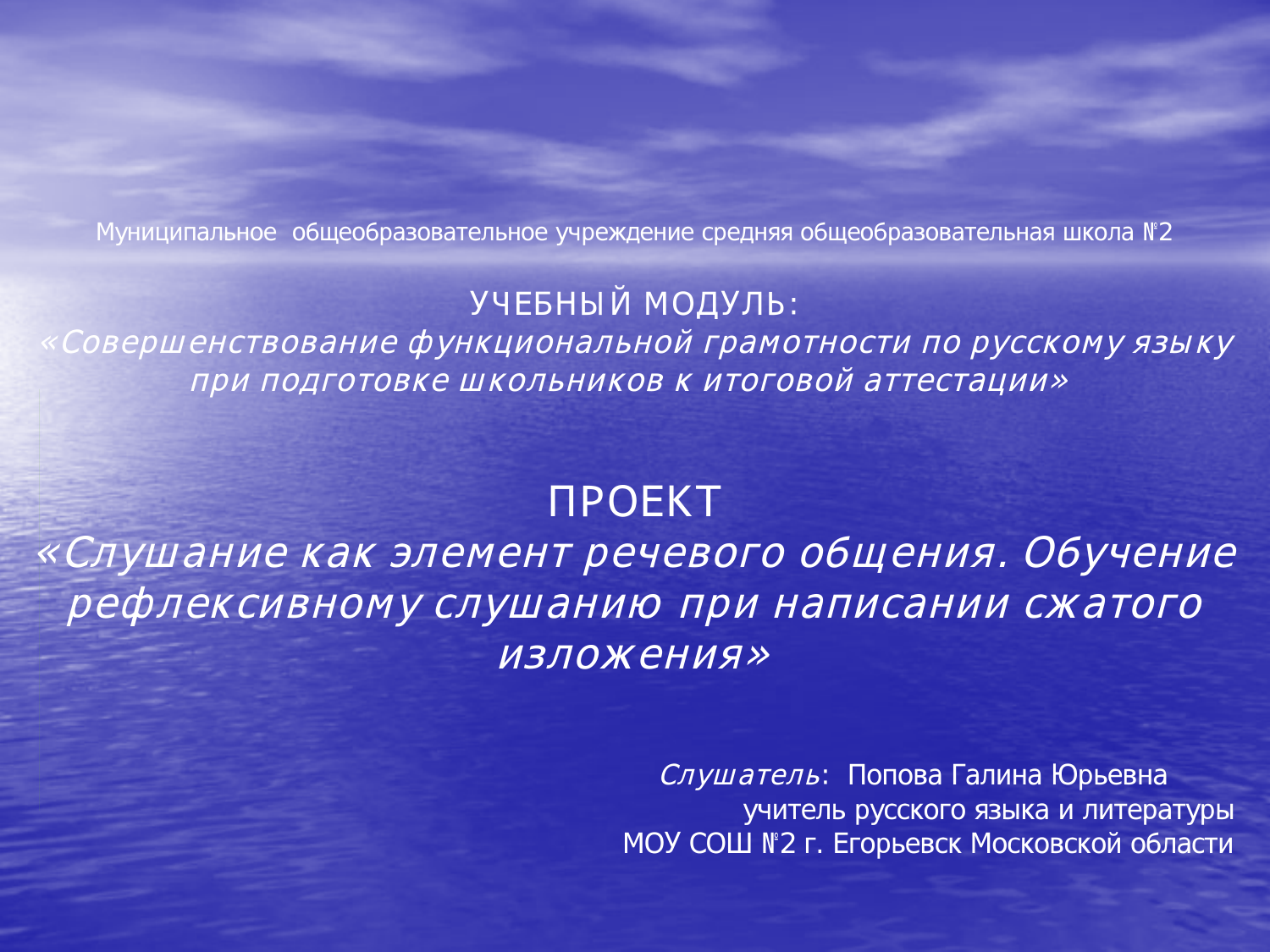

# Муниципальное  общеобразовательное учреждение средняя общеобразовательная школа №2 УЧЕБНЫЙ МОДУЛЬ: «Совершенствование функциональной грамотности по русскому языку при подготовке школьников к итоговой аттестации» ПРОЕКТ «Слушание как элемент речевого общения. Обучение рефлексивному слушанию при написании сжатого изложения» Слушатель:  Попова Галина Юрьевна учитель русского языка и литературы МОУ СОШ №2 г. Егорьевск Московской области